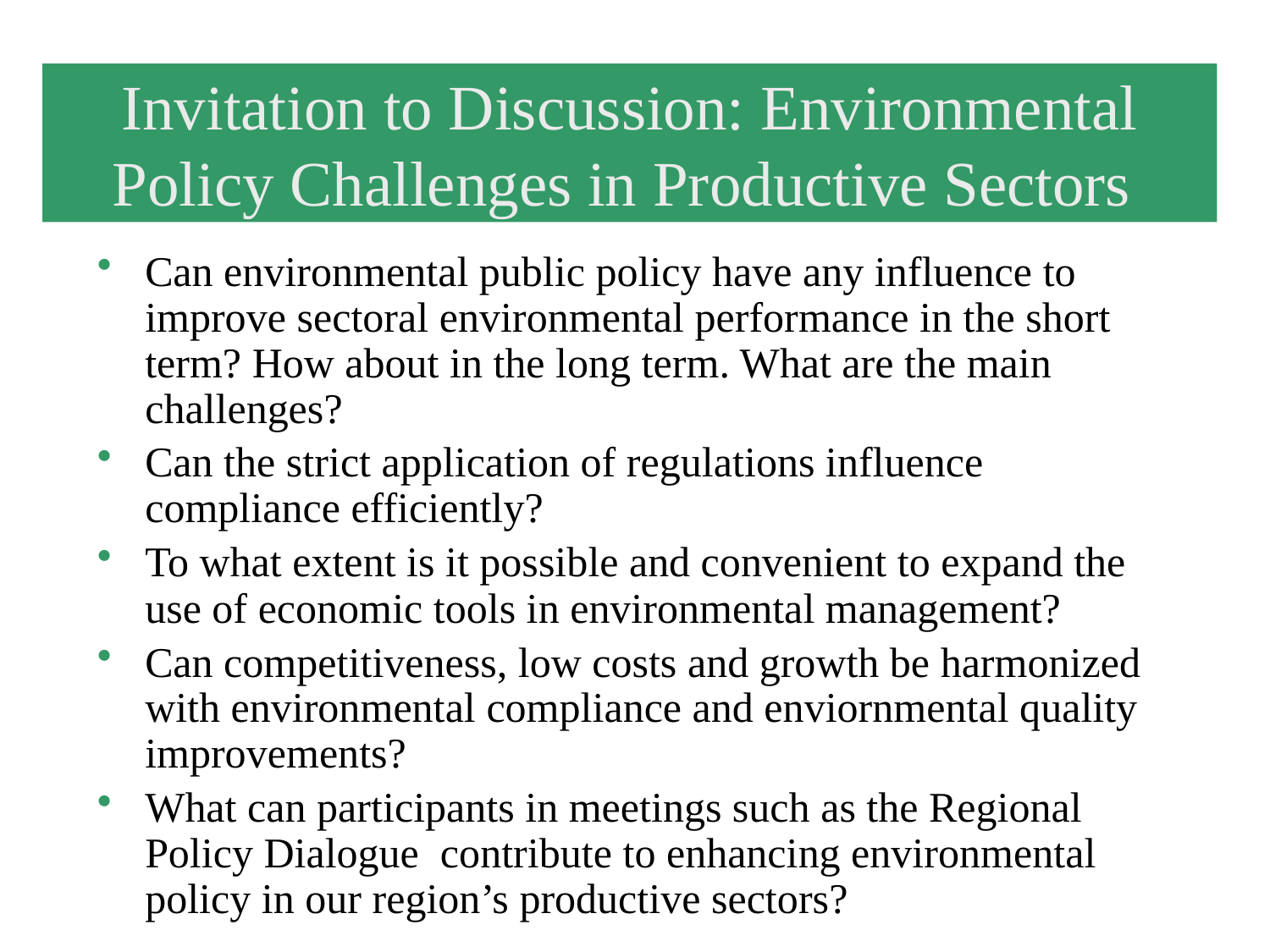

# Invitation to Discussion: Environmental Policy Challenges in Productive Sectors
Can environmental public policy have any influence to improve sectoral environmental performance in the short term? How about in the long term. What are the main challenges?
Can the strict application of regulations influence compliance efficiently?
To what extent is it possible and convenient to expand the use of economic tools in environmental management?
Can competitiveness, low costs and growth be harmonized with environmental compliance and enviornmental quality improvements?
What can participants in meetings such as the Regional Policy Dialogue  contribute to enhancing environmental policy in our region’s productive sectors?